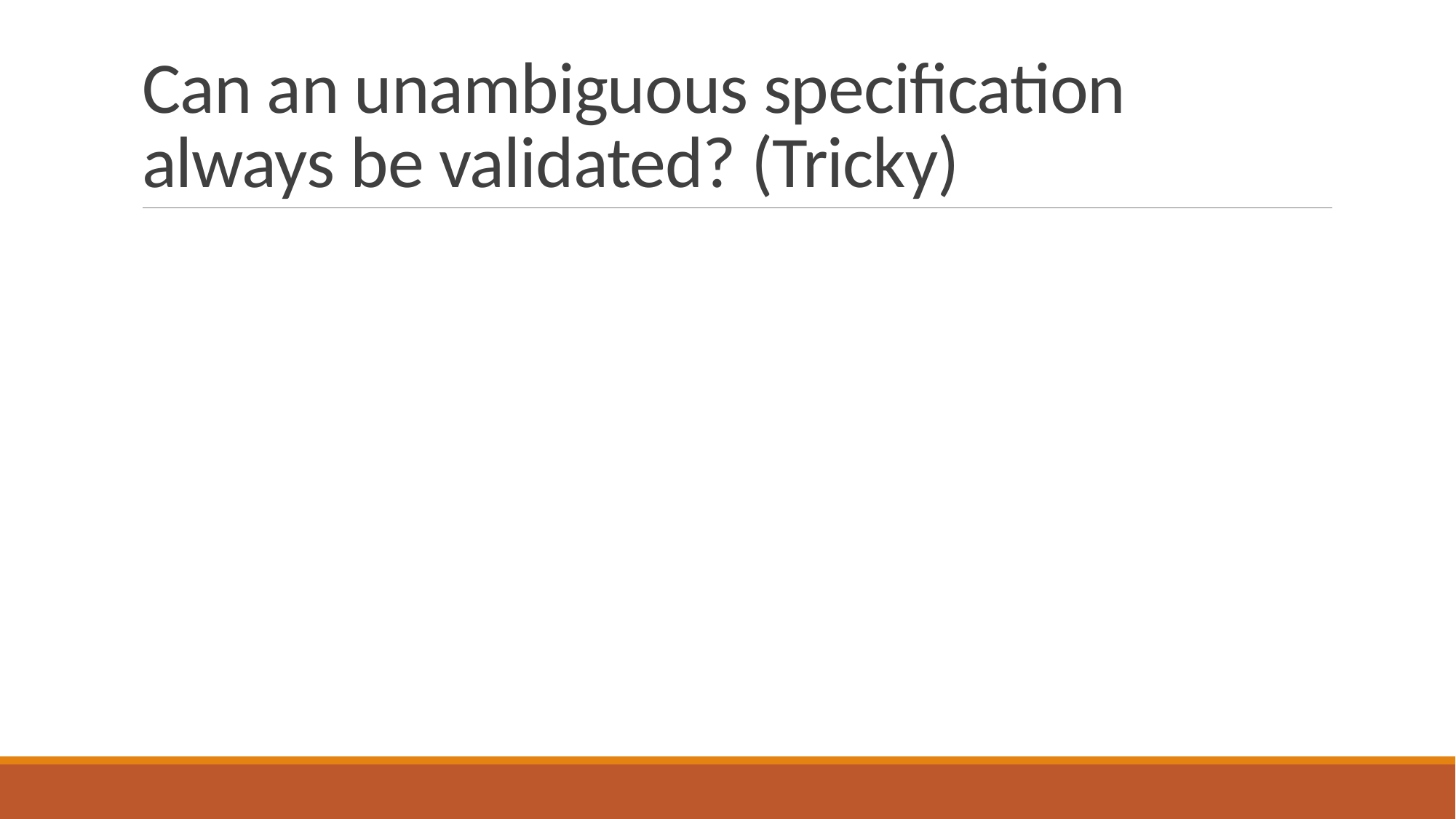

# Can an unambiguous specification always be validated? (Tricky)